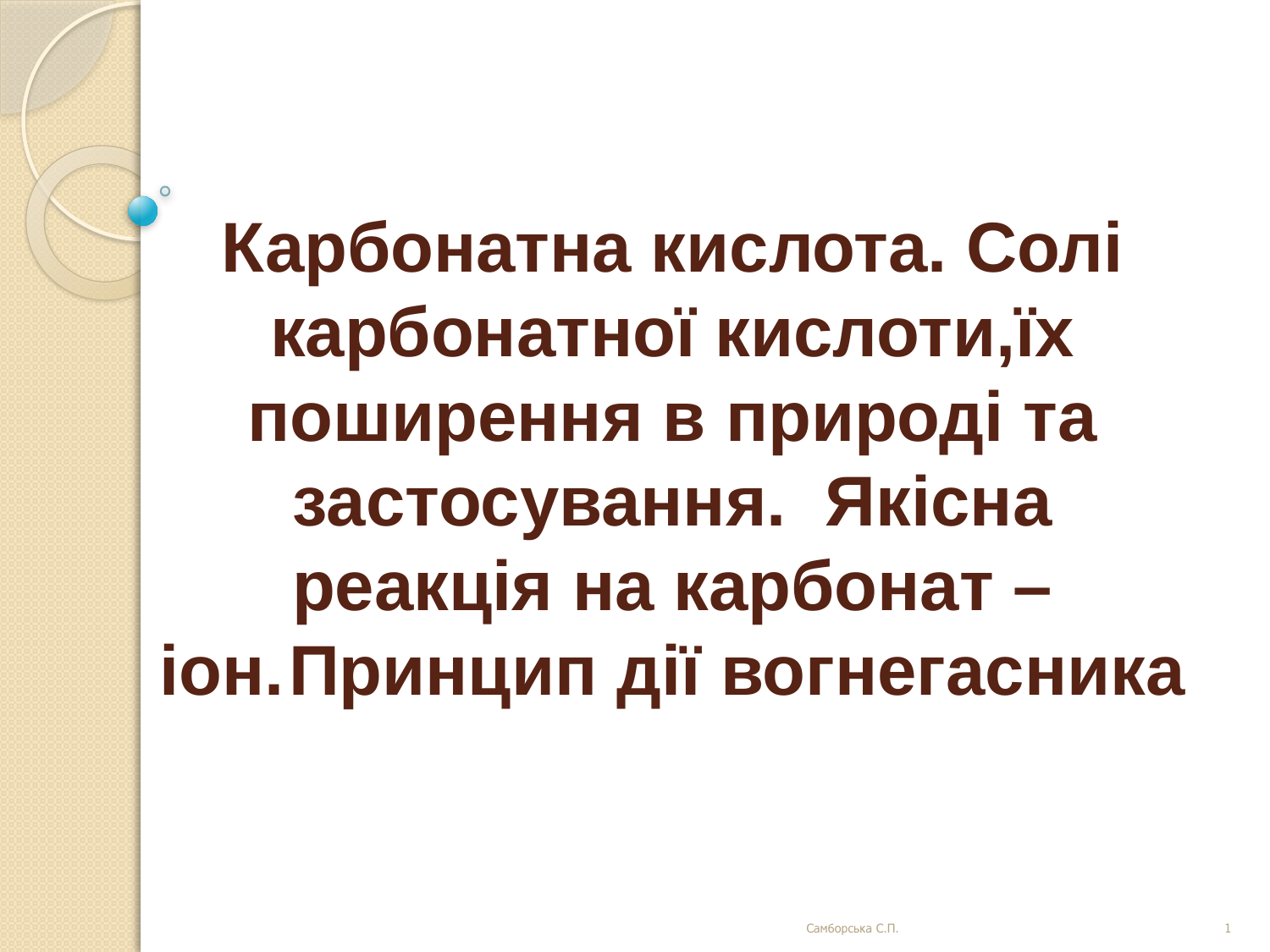

# Карбонатна кислота. Солі карбонатної кислоти,їх поширення в природі та застосування.  Якісна реакція на карбонат – іон.Принцип дії вогнегасника
Самборська С.П.
1